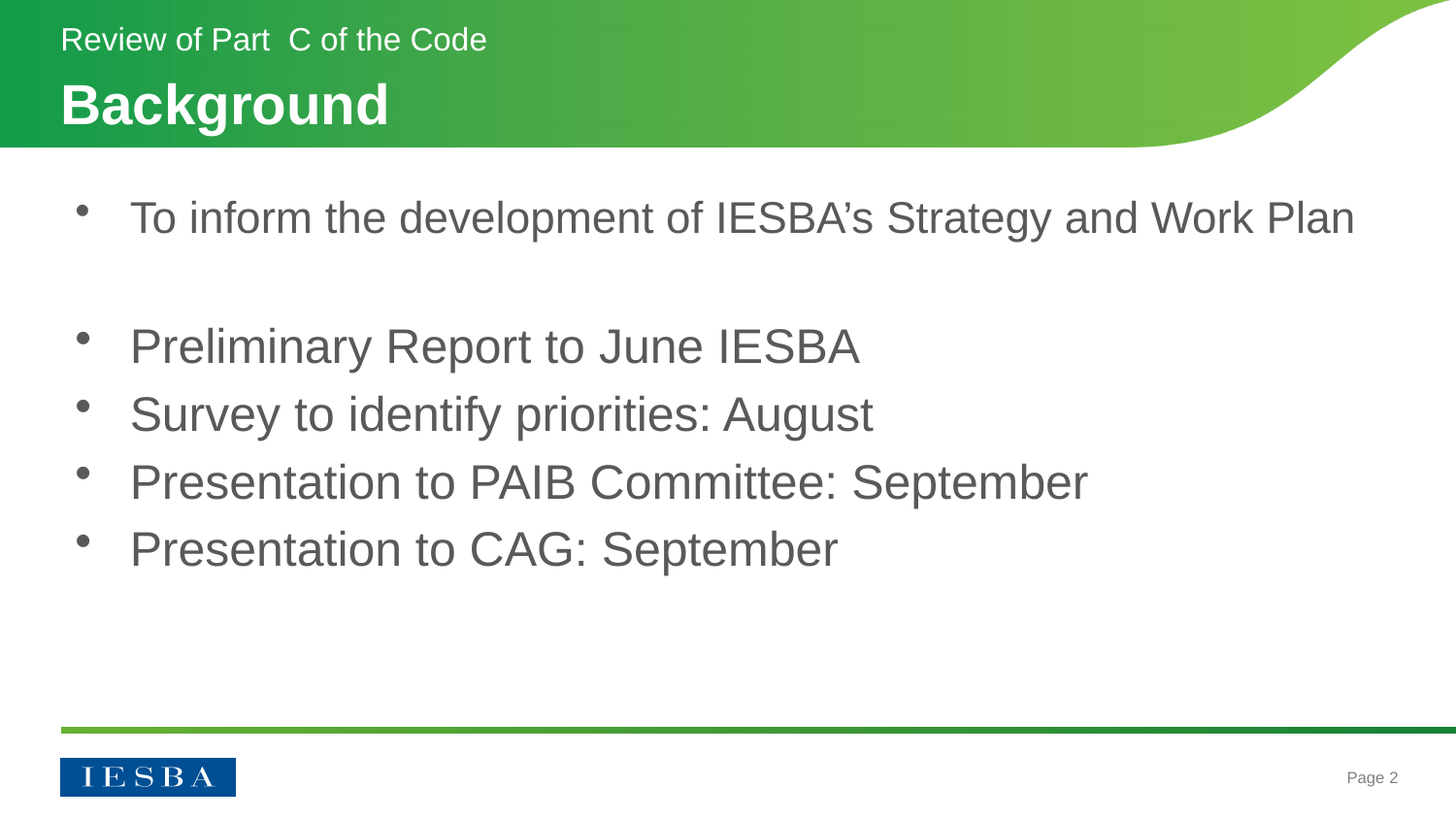

Review of Part  C of the Code

# Background
To inform the development of IESBA’s Strategy and Work Plan

Preliminary Report to June IESBA
Survey to identify priorities: August
Presentation to PAIB Committee: September
Presentation to CAG: September